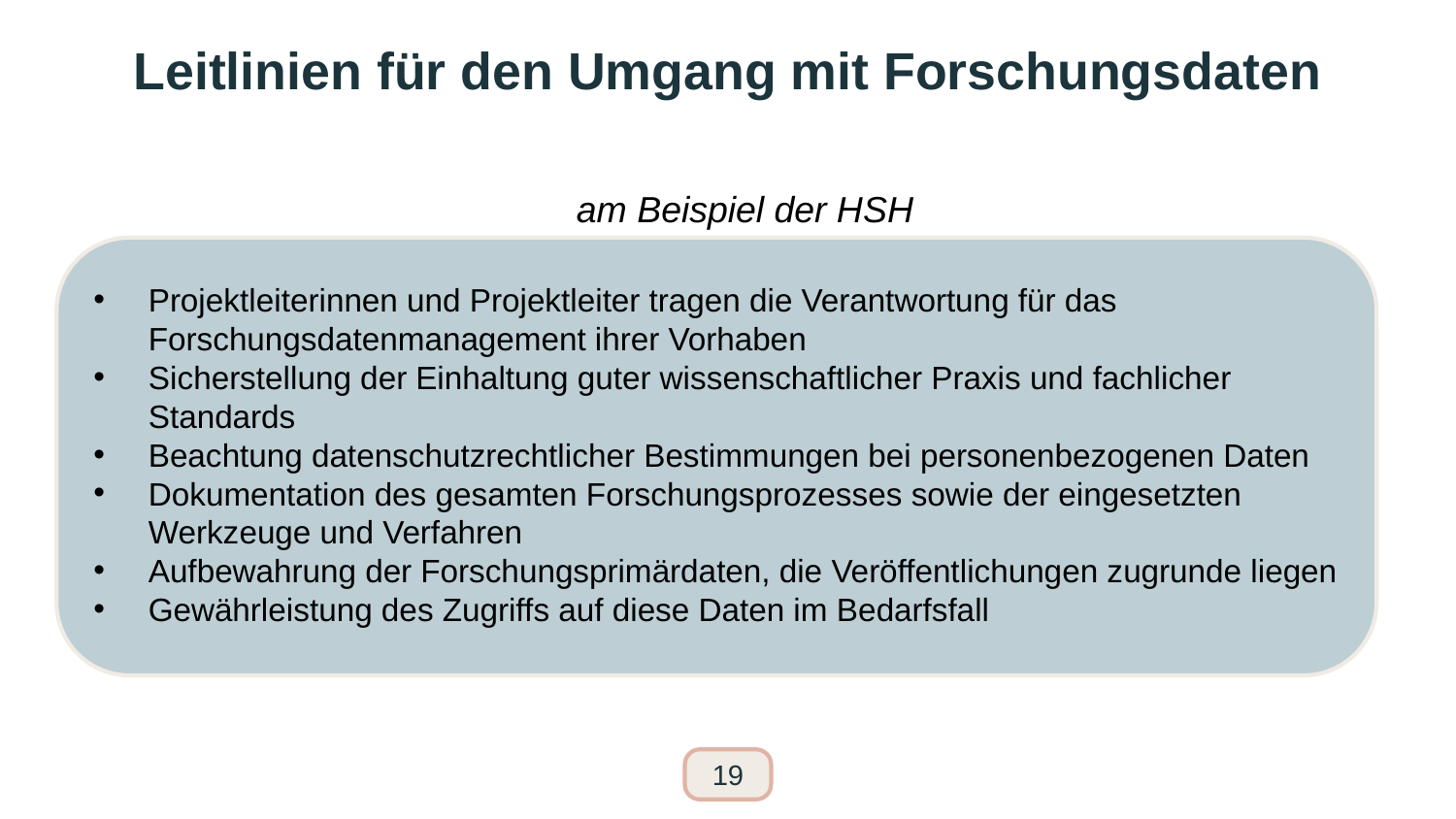

# Leitlinien für den Umgang mit Forschungsdaten
am Beispiel der HSH

Projektleiterinnen und Projektleiter tragen die Verantwortung für das Forschungsdatenmanagement ihrer Vorhaben
Sicherstellung der Einhaltung guter wissenschaftlicher Praxis und fachlicher Standards
Beachtung datenschutzrechtlicher Bestimmungen bei personenbezogenen Daten
Dokumentation des gesamten Forschungsprozesses sowie der eingesetzten Werkzeuge und Verfahren
Aufbewahrung der Forschungsprimärdaten, die Veröffentlichungen zugrunde liegen
Gewährleistung des Zugriffs auf diese Daten im Bedarfsfall